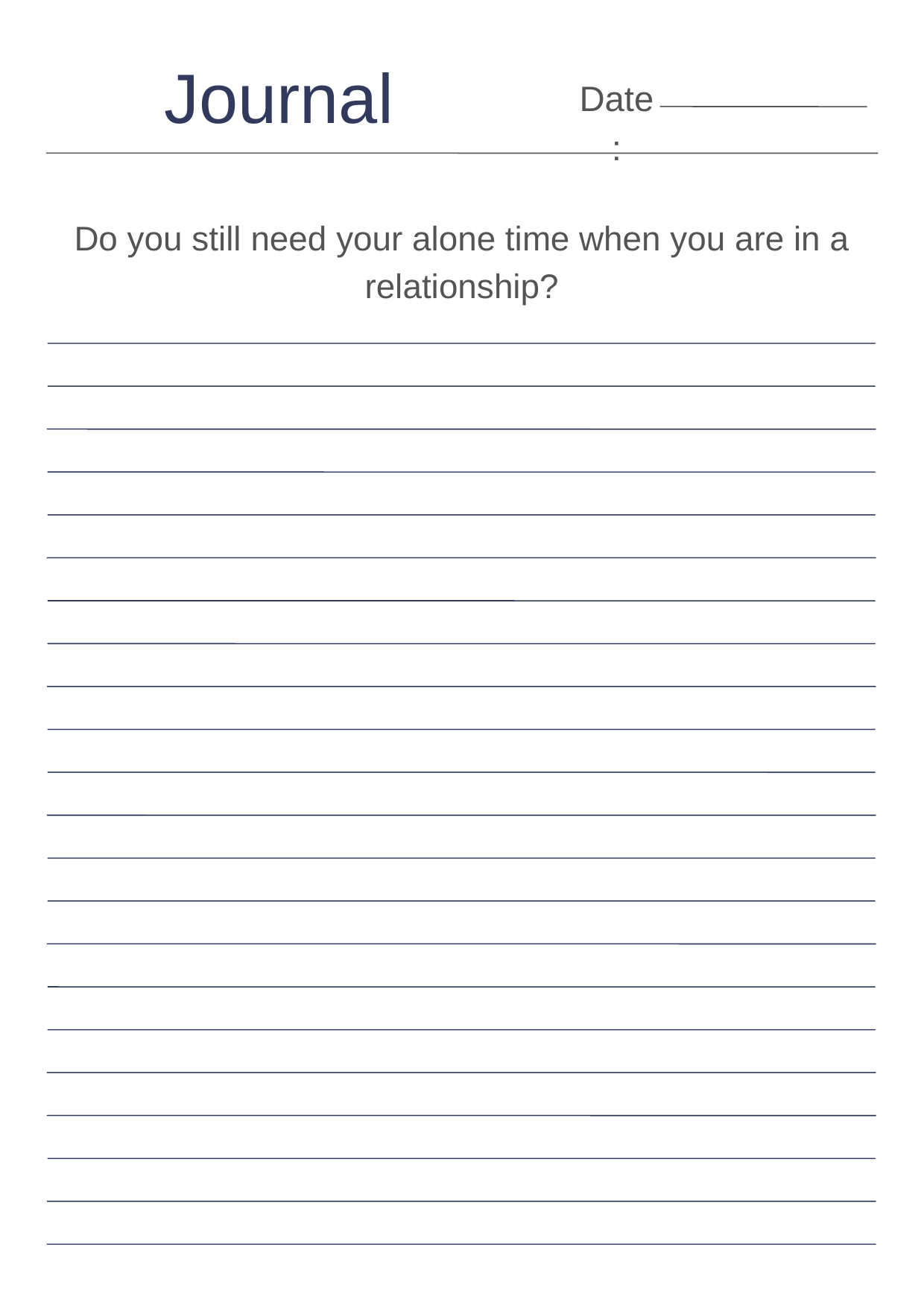

Journal
Date:

Do you still need your alone time when you are in a relationship?